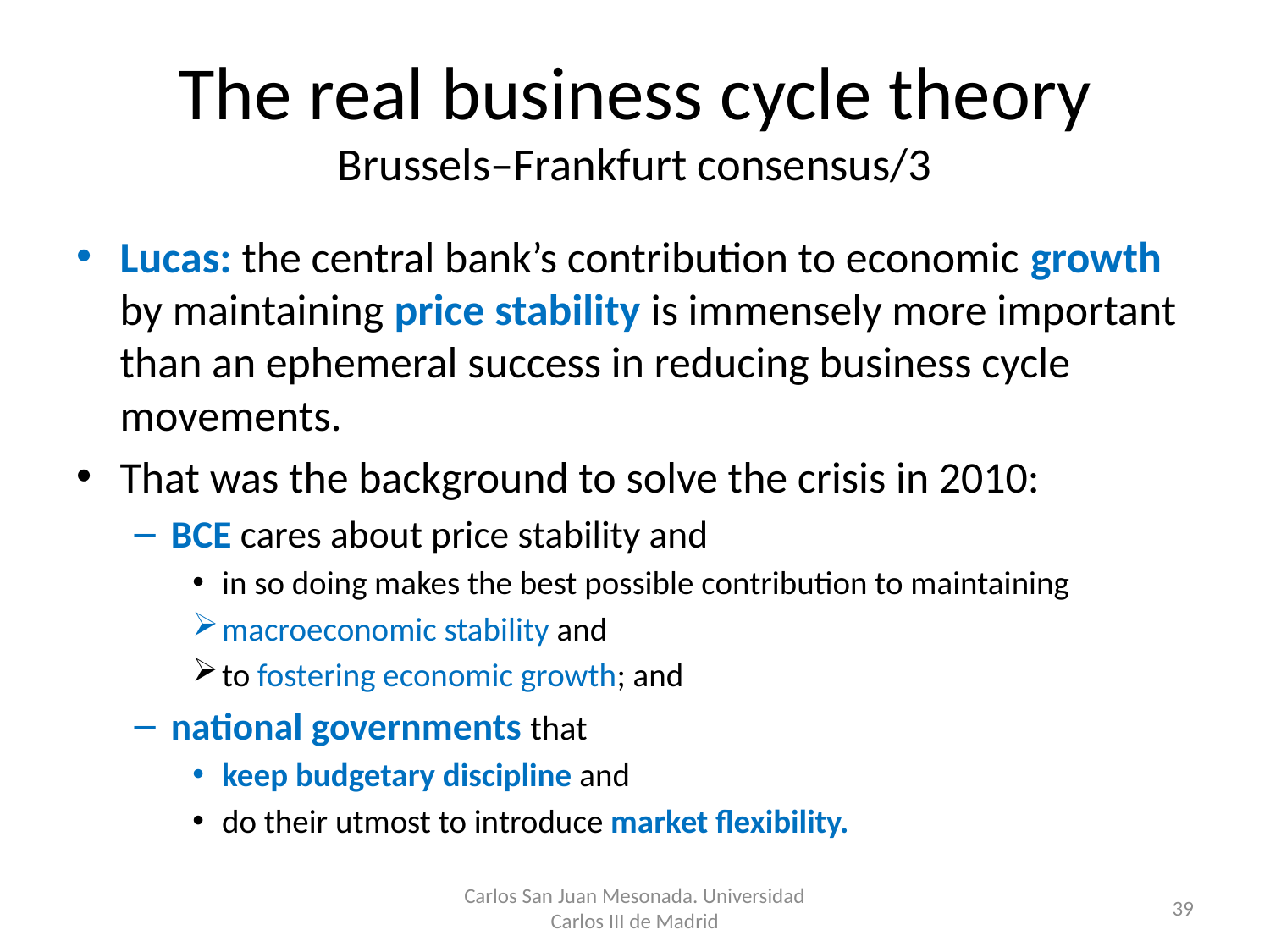

# The real business cycle theory Brussels–Frankfurt consensus/3
Lucas: the central bank’s contribution to economic growth by maintaining price stability is immensely more important than an ephemeral success in reducing business cycle movements.
That was the background to solve the crisis in 2010:
BCE cares about price stability and
in so doing makes the best possible contribution to maintaining
macroeconomic stability and
to fostering economic growth; and
national governments that
keep budgetary discipline and
do their utmost to introduce market flexibility.
Carlos San Juan Mesonada. Universidad Carlos III de Madrid
39